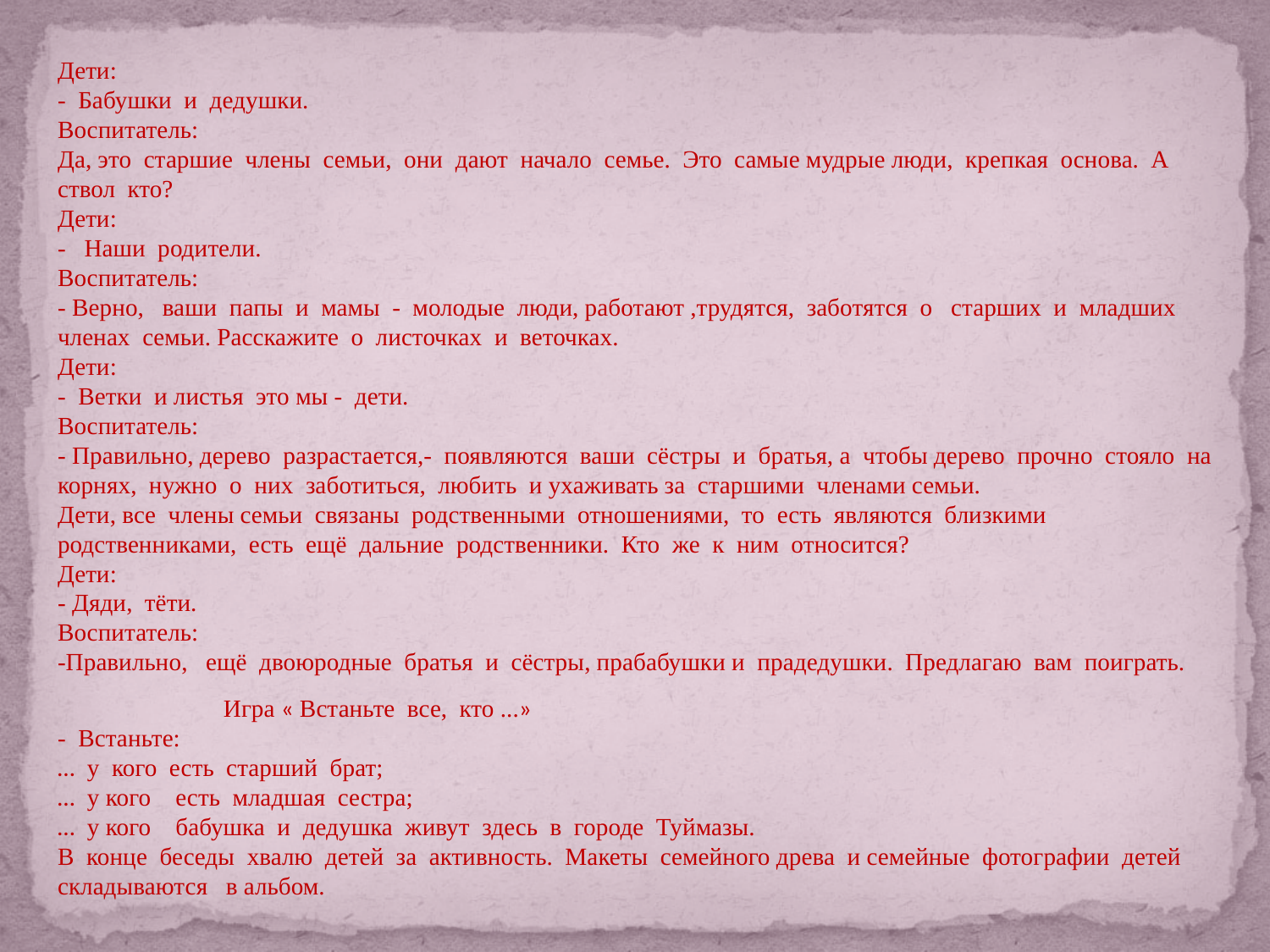

Дети:
-  Бабушки  и  дедушки.
Воспитатель:
Да, это  старшие  члены  семьи,  они  дают  начало  семье.  Это  самые мудрые люди,  крепкая  основа.  А  ствол  кто?
Дети:
-   Наши  родители.
Воспитатель:
- Верно,   ваши  папы  и  мамы  -  молодые  люди, работают ,трудятся,  заботятся  о   старших  и  младших  членах  семьи. Расскажите  о  листочках  и  веточках.
Дети:
-  Ветки  и листья  это мы -  дети.
Воспитатель:
- Правильно, дерево  разрастается,-  появляются  ваши  сёстры  и  братья, а  чтобы дерево  прочно  стояло  на  корнях,  нужно  о  них  заботиться,  любить  и ухаживать за  старшими  членами семьи.
Дети, все  члены семьи  связаны  родственными  отношениями,  то  есть  являются  близкими  родственниками,  есть  ещё  дальние  родственники.  Кто  же  к  ним  относится?
Дети:
- Дяди,  тёти.
Воспитатель:
-Правильно,   ещё  двоюродные  братья  и  сёстры, прабабушки и  прадедушки.  Предлагаю  вам  поиграть.

                           Игра « Встаньте  все,  кто ...»
-  Встаньте:
…  у  кого  есть  старший  брат;
…  у кого    есть  младшая  сестра;
…  у кого    бабушка  и  дедушка  живут  здесь  в  городе  Туймазы.
В  конце  беседы  хвалю  детей  за  активность.  Макеты  семейного древа  и семейные  фотографии  детей складываются   в альбом.